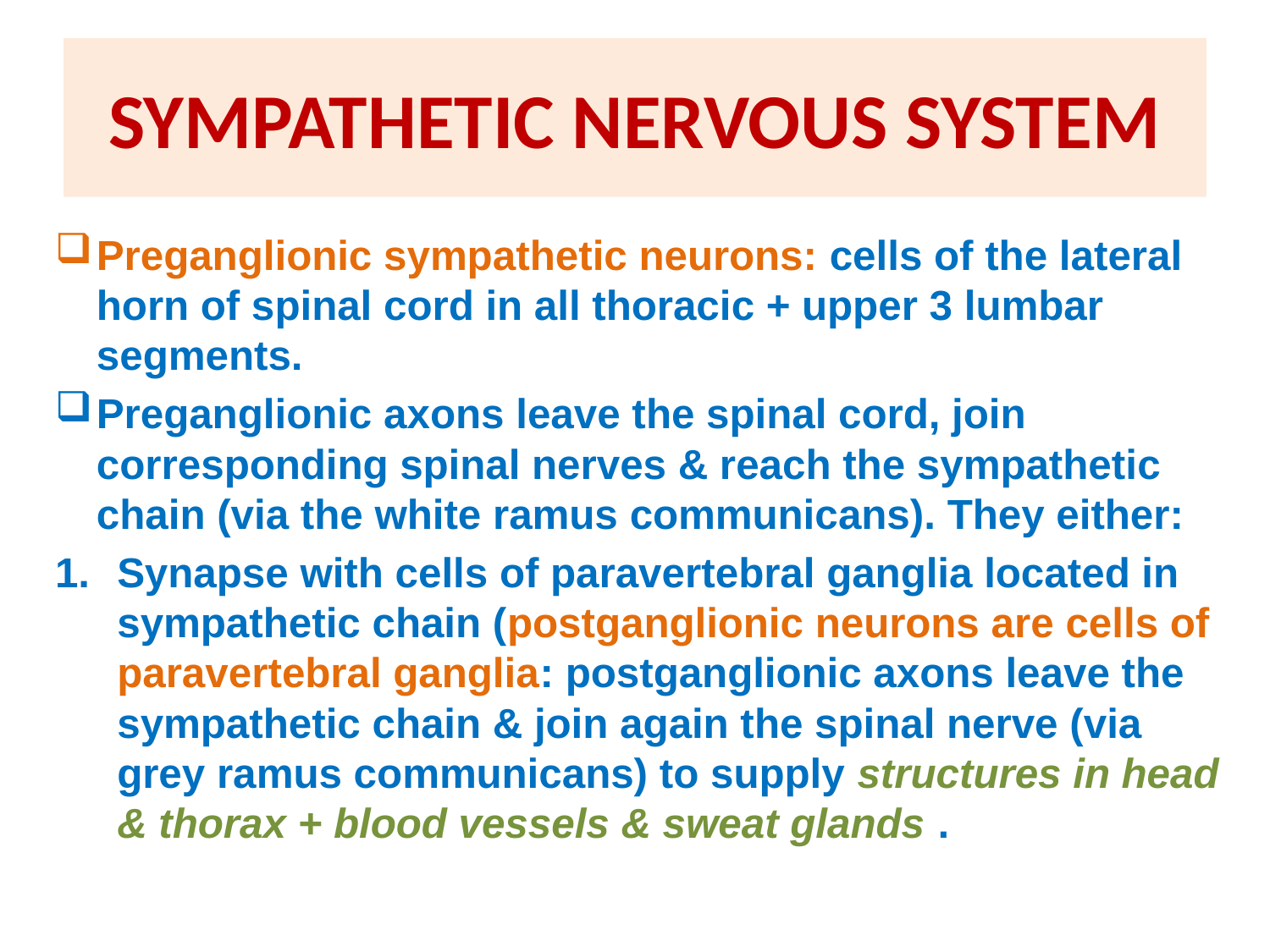

# SYMPATHETIC NERVOUS SYSTEM
Preganglionic sympathetic neurons: cells of the lateral horn of spinal cord in all thoracic + upper 3 lumbar segments.
Preganglionic axons leave the spinal cord, join corresponding spinal nerves & reach the sympathetic chain (via the white ramus communicans). They either:
Synapse with cells of paravertebral ganglia located in sympathetic chain (postganglionic neurons are cells of paravertebral ganglia: postganglionic axons leave the sympathetic chain & join again the spinal nerve (via grey ramus communicans) to supply structures in head & thorax + blood vessels & sweat glands .